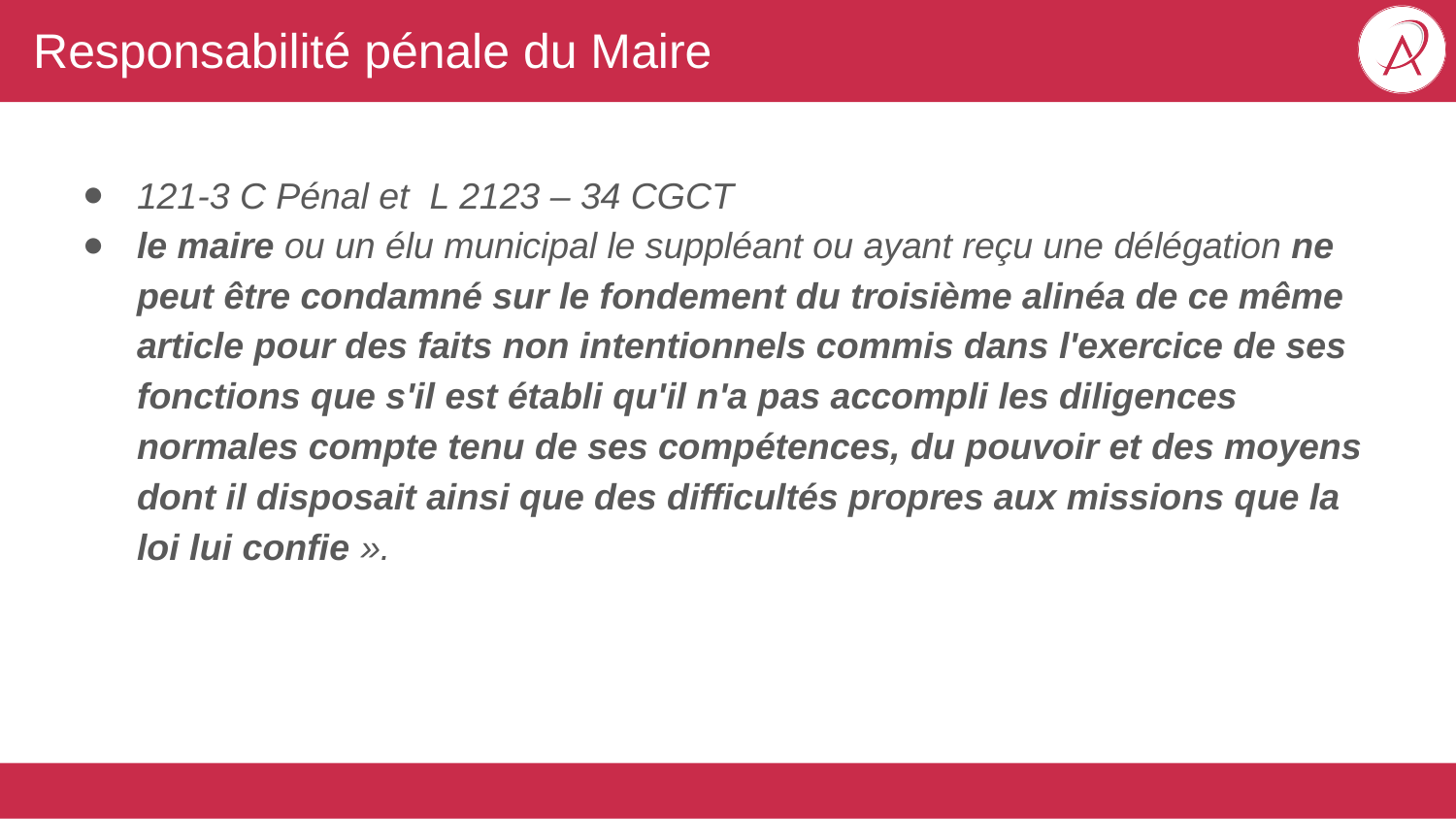

# Responsabilité pénale du Maire
121-3 C Pénal et  L 2123 – 34 CGCT
le maire ou un élu municipal le suppléant ou ayant reçu une délégation ne peut être condamné sur le fondement du troisième alinéa de ce même article pour des faits non intentionnels commis dans l'exercice de ses fonctions que s'il est établi qu'il n'a pas accompli les diligences normales compte tenu de ses compétences, du pouvoir et des moyens dont il disposait ainsi que des difficultés propres aux missions que la loi lui confie ».